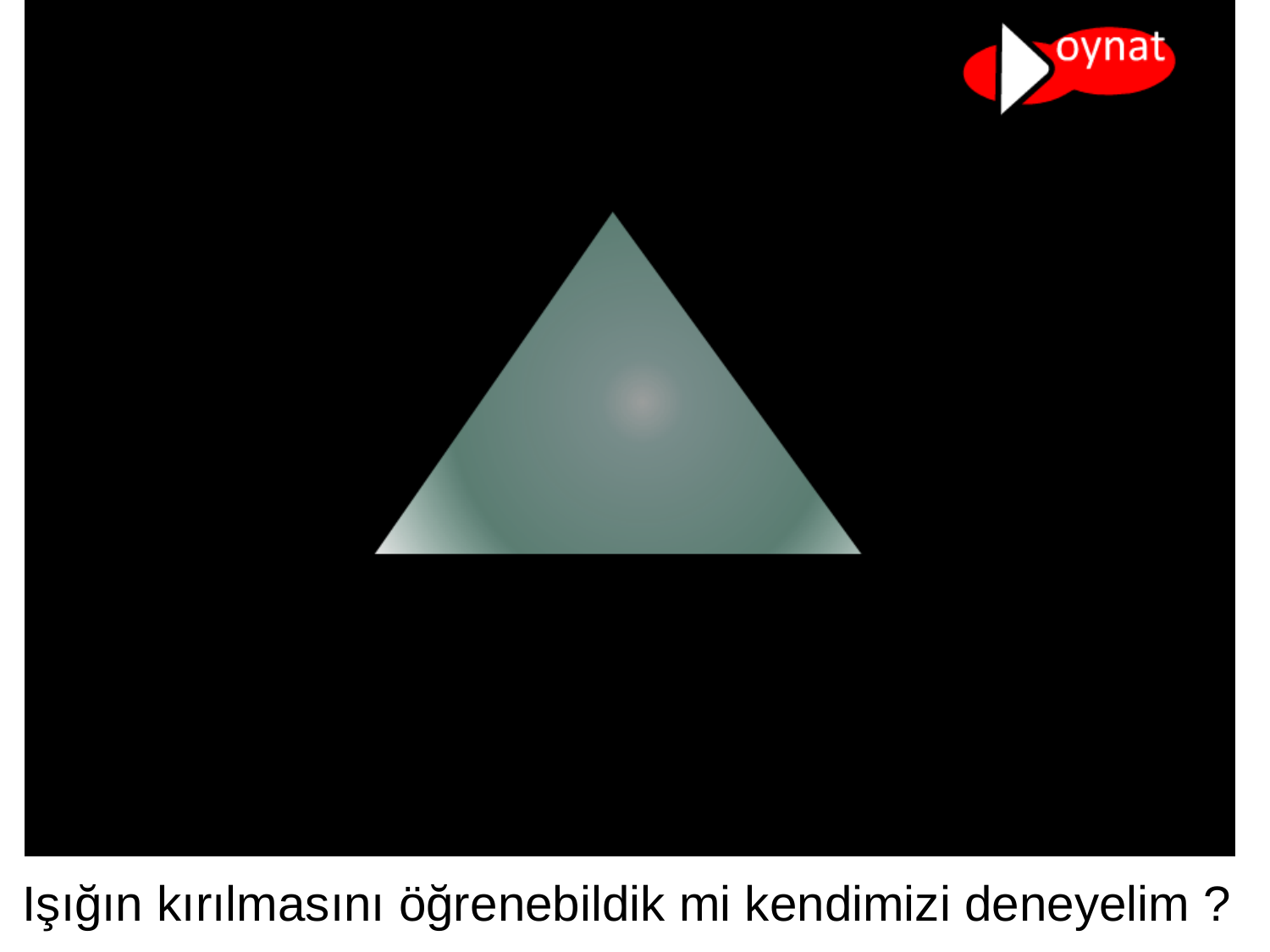

Işığın kırılmasını öğrenebildik mi kendimizi deneyelim ?